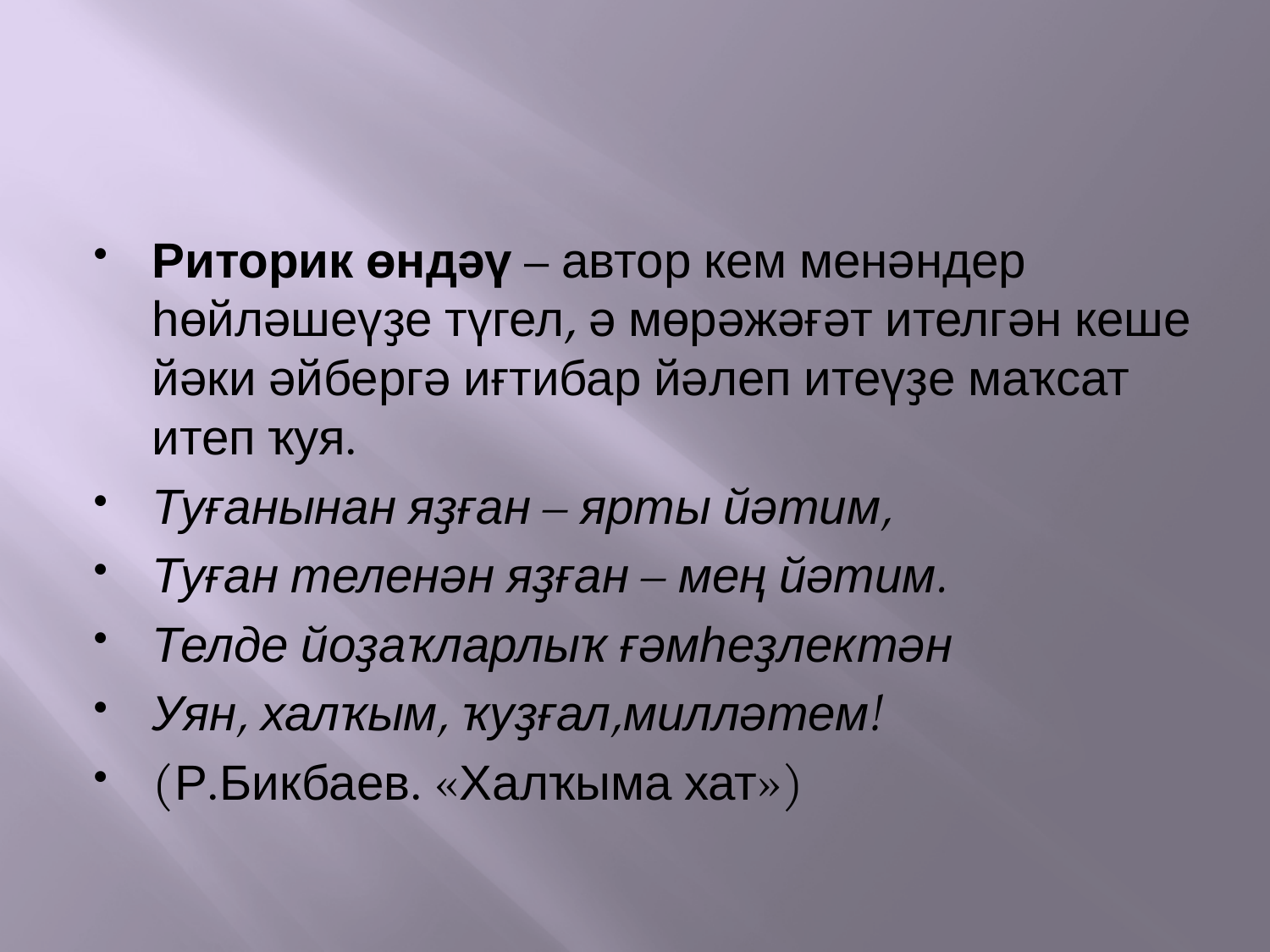

#
Риторик өндәү – автор кем менәндер һөйләшеүҙе түгел, ә мөрәжәғәт ителгән кеше йәки әйбергә иғтибар йәлеп итеүҙе маҡсат итеп ҡуя.
Туғанынан яҙған – ярты йәтим,
Туған теленән яҙған – мең йәтим.
Телде йоҙаҡларлыҡ ғәмһеҙлектән
Уян, халҡым, ҡуҙғал,милләтем!
(Р.Бикбаев. «Халҡыма хат»)